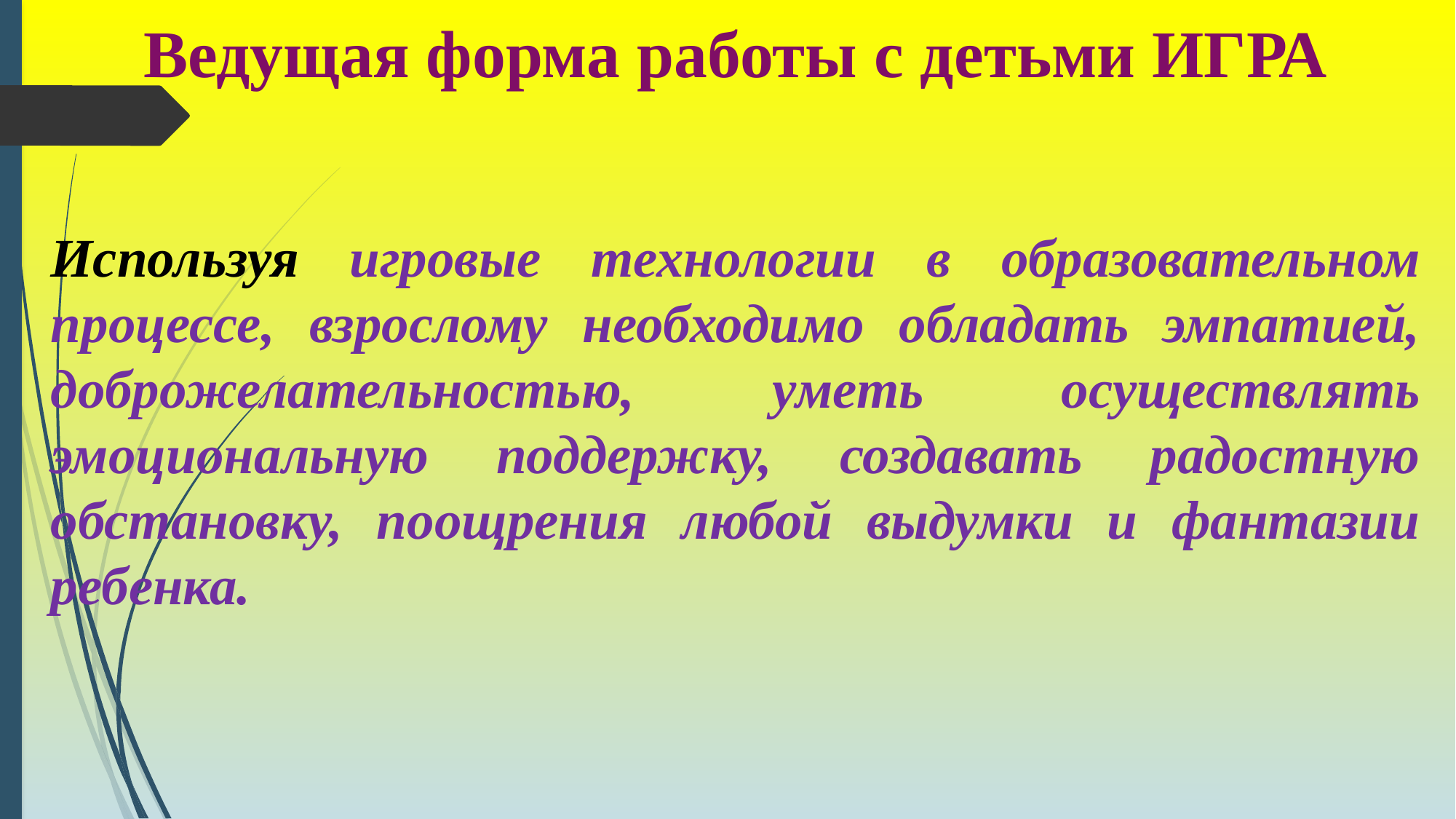

Ведущая форма работы с детьми ИГРА

Используя игровые технологии в образовательном процессе, взрослому необходимо обладать эмпатией, доброжелательностью, уметь осуществлять эмоциональную поддержку, создавать радостную обстановку, поощрения любой выдумки и фантазии ребенка.